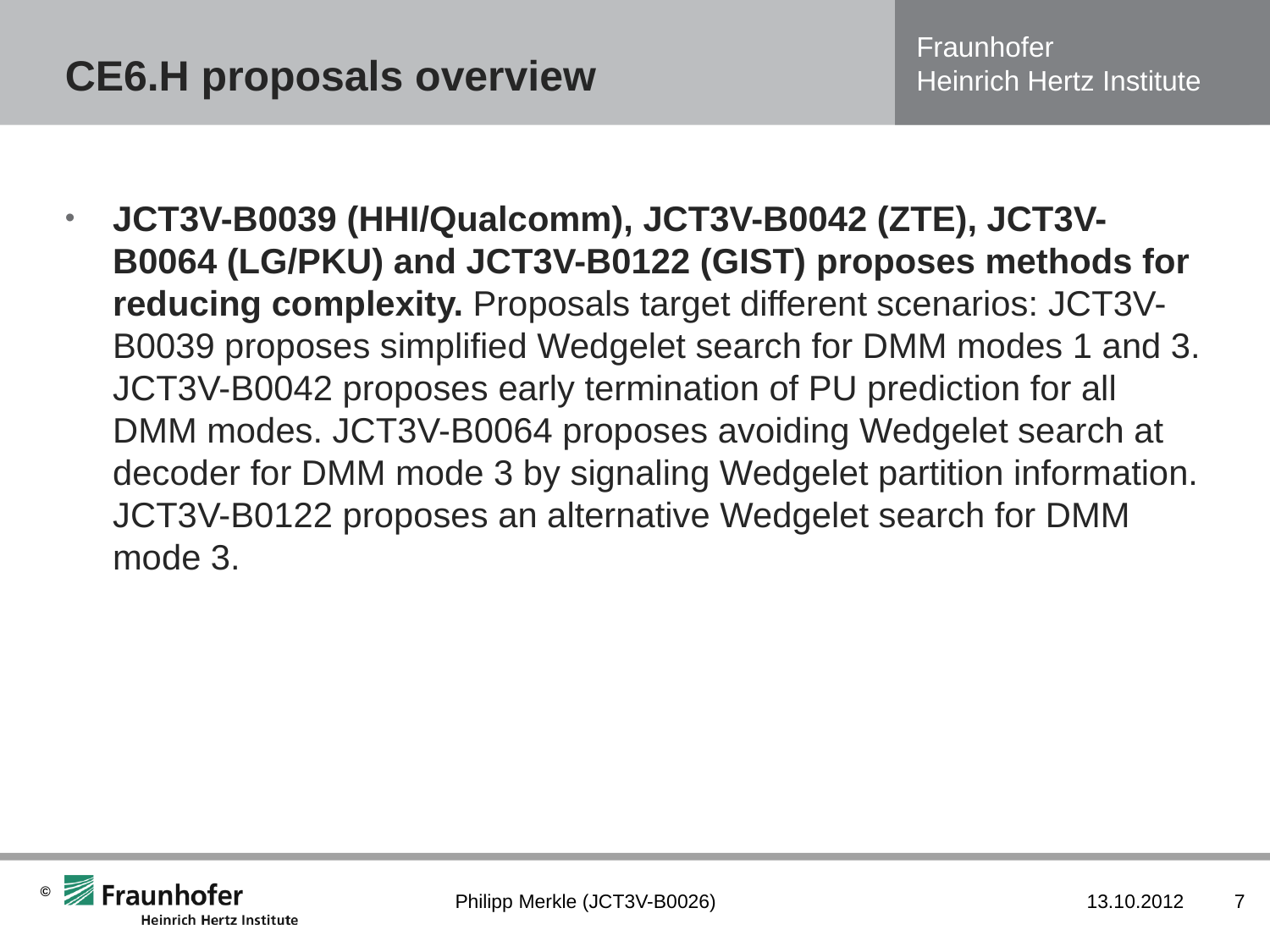

# CE6.H proposals overview
JCT3V-B0039 (HHI/Qualcomm), JCT3V-B0042 (ZTE), JCT3V-B0064 (LG/PKU) and JCT3V-B0122 (GIST) proposes methods for reducing complexity. Proposals target different scenarios: JCT3V-B0039 proposes simplified Wedgelet search for DMM modes 1 and 3. JCT3V-B0042 proposes early termination of PU prediction for all DMM modes. JCT3V-B0064 proposes avoiding Wedgelet search at decoder for DMM mode 3 by signaling Wedgelet partition information. JCT3V-B0122 proposes an alternative Wedgelet search for DMM mode 3.

Philipp Merkle (JCT3V-B0026)
13.10.2012
7